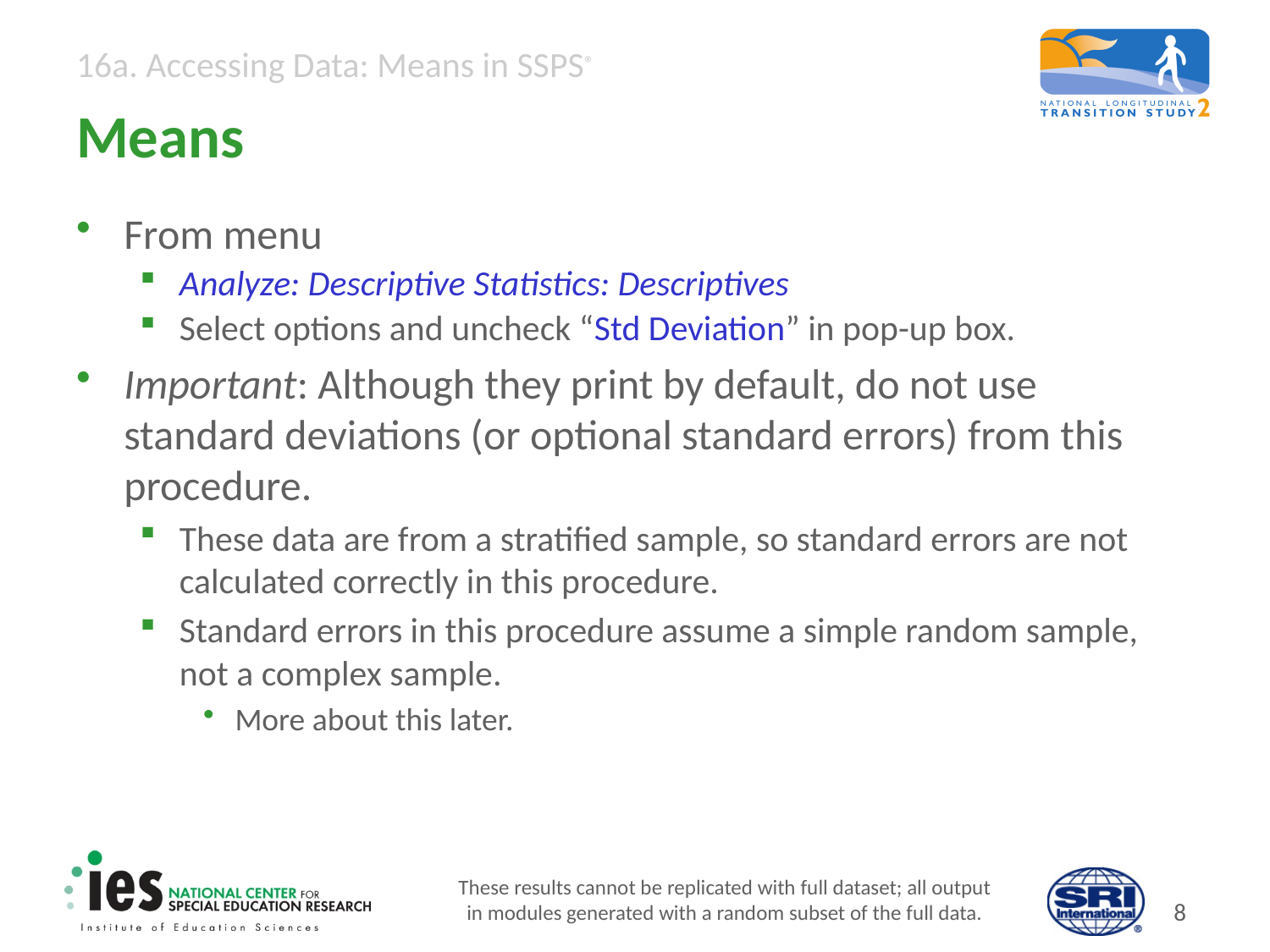

# Means
From menu
Analyze: Descriptive Statistics: Descriptives
Select options and uncheck “Std Deviation” in pop-up box.
Important: Although they print by default, do not use standard deviations (or optional standard errors) from this procedure.
These data are from a stratified sample, so standard errors are not calculated correctly in this procedure.
Standard errors in this procedure assume a simple random sample, not a complex sample.
More about this later.
These results cannot be replicated with full dataset; all output
in modules generated with a random subset of the full data.
8